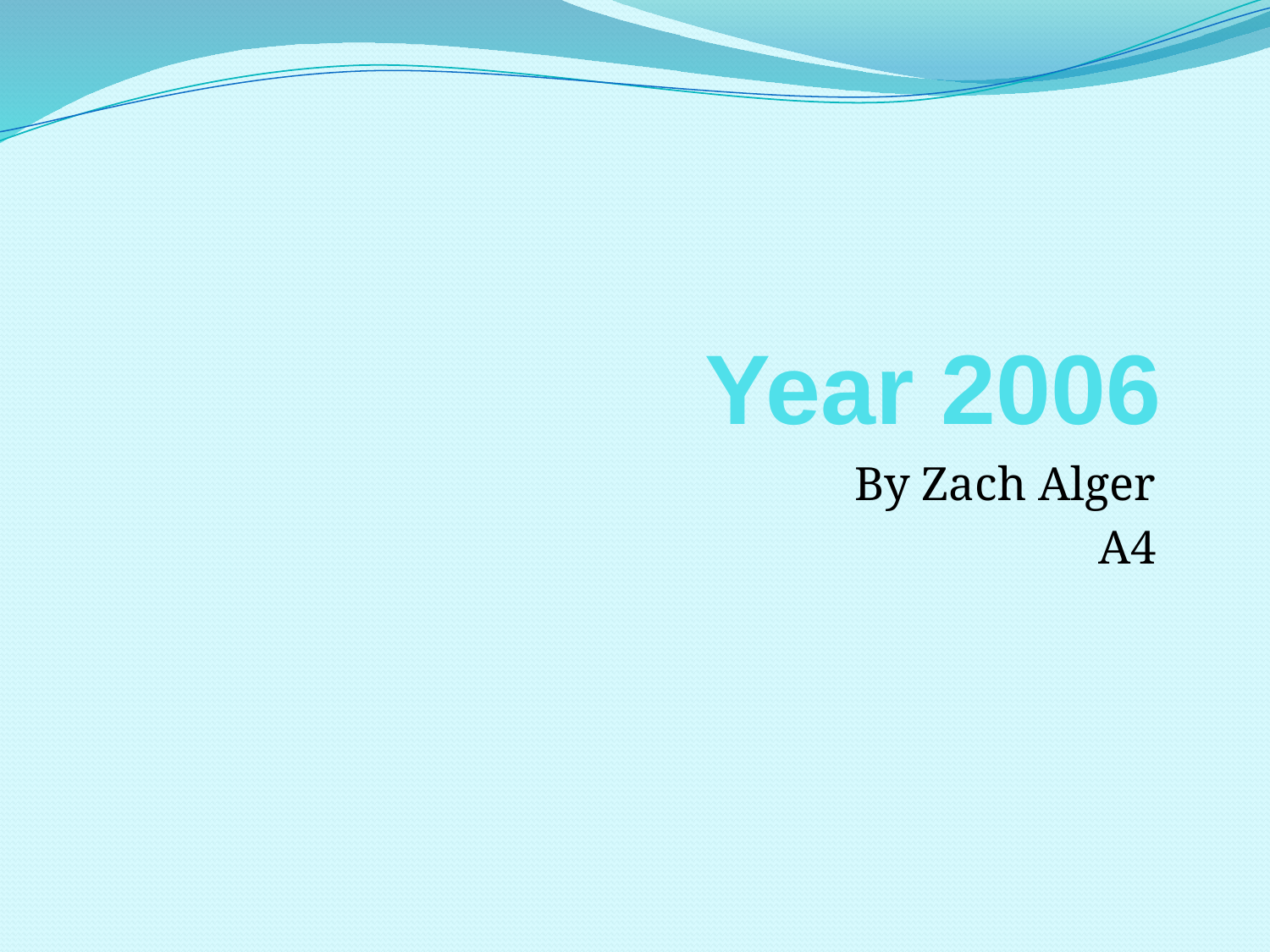

# Year 2006
By Zach Alger
A4